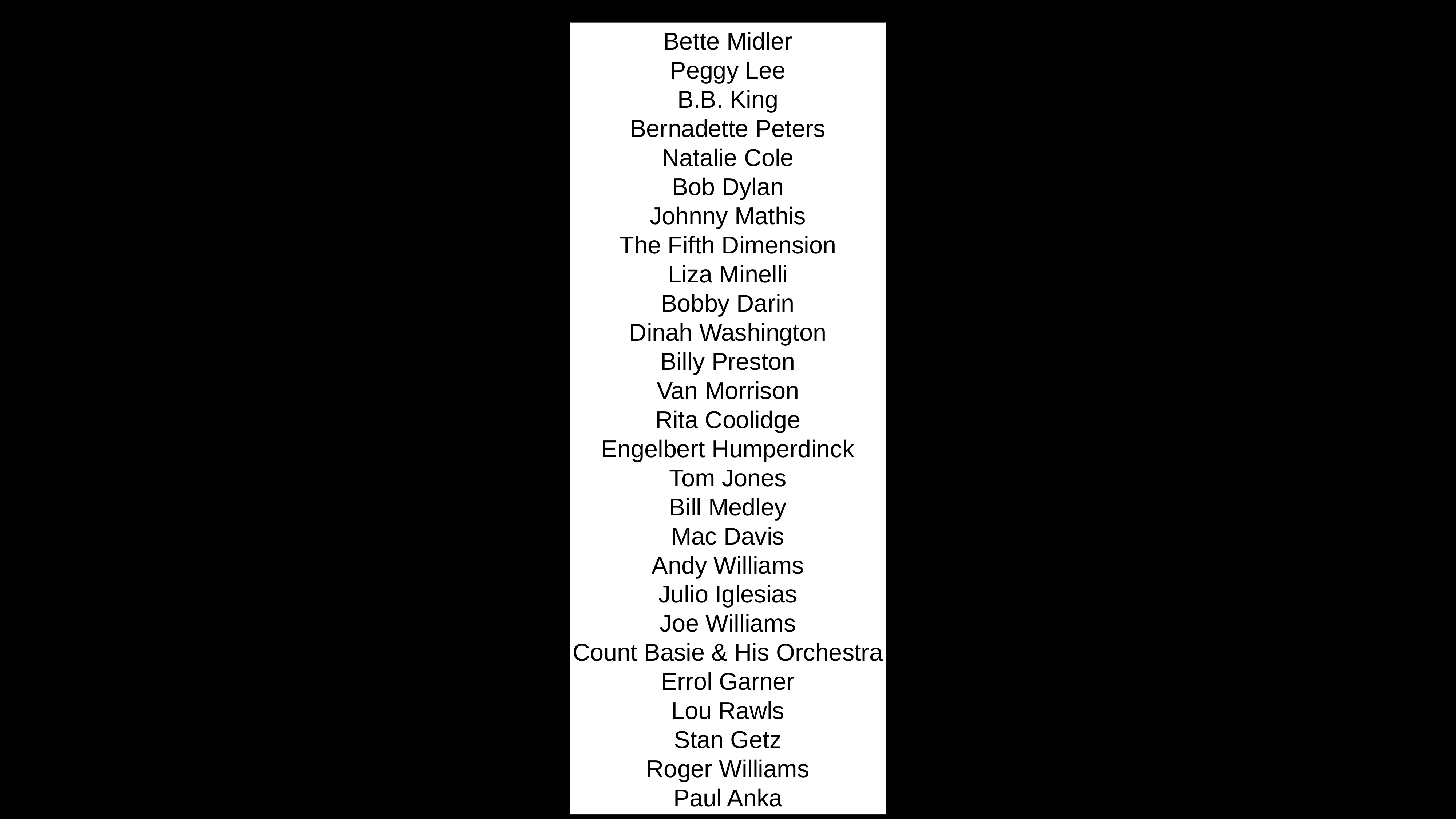

Bette Midler
Peggy Lee
B.B. King
Bernadette Peters
Natalie Cole
Bob Dylan
Johnny Mathis
The Fifth Dimension
Liza Minelli
Bobby Darin
Dinah Washington
Billy Preston
Van Morrison
Rita Coolidge
Engelbert Humperdinck
Tom Jones
Bill Medley
Mac Davis
Andy Williams
Julio Iglesias
Joe Williams
Count Basie & His Orchestra
Errol Garner
Lou Rawls
Stan Getz
Roger Williams
Paul Anka